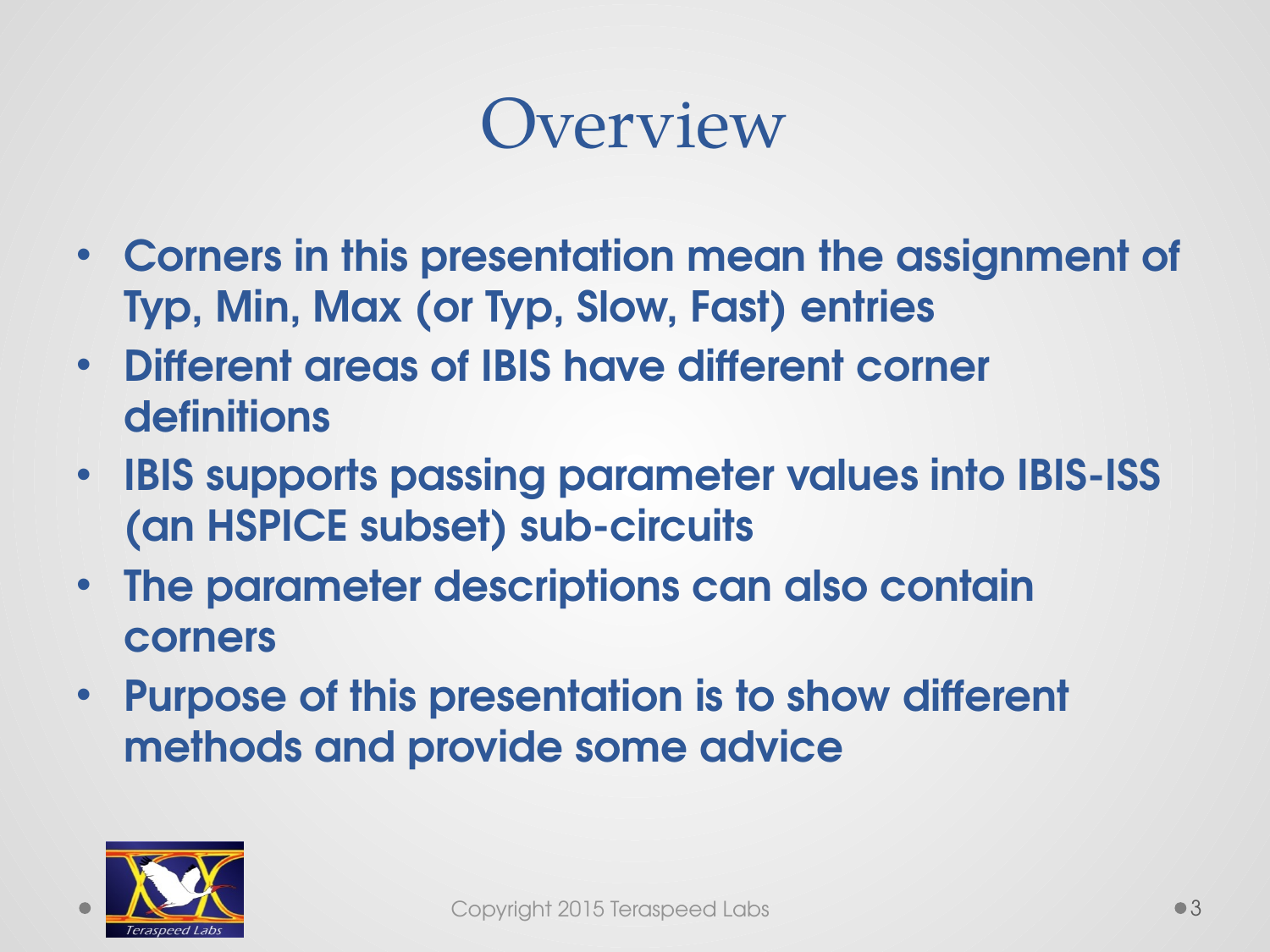

# Overview
Corners in this presentation mean the assignment of Typ, Min, Max (or Typ, Slow, Fast) entries
Different areas of IBIS have different corner definitions
IBIS supports passing parameter values into IBIS-ISS (an HSPICE subset) sub-circuits
The parameter descriptions can also contain corners
Purpose of this presentation is to show different methods and provide some advice
3
Copyright 2015 Teraspeed Labs